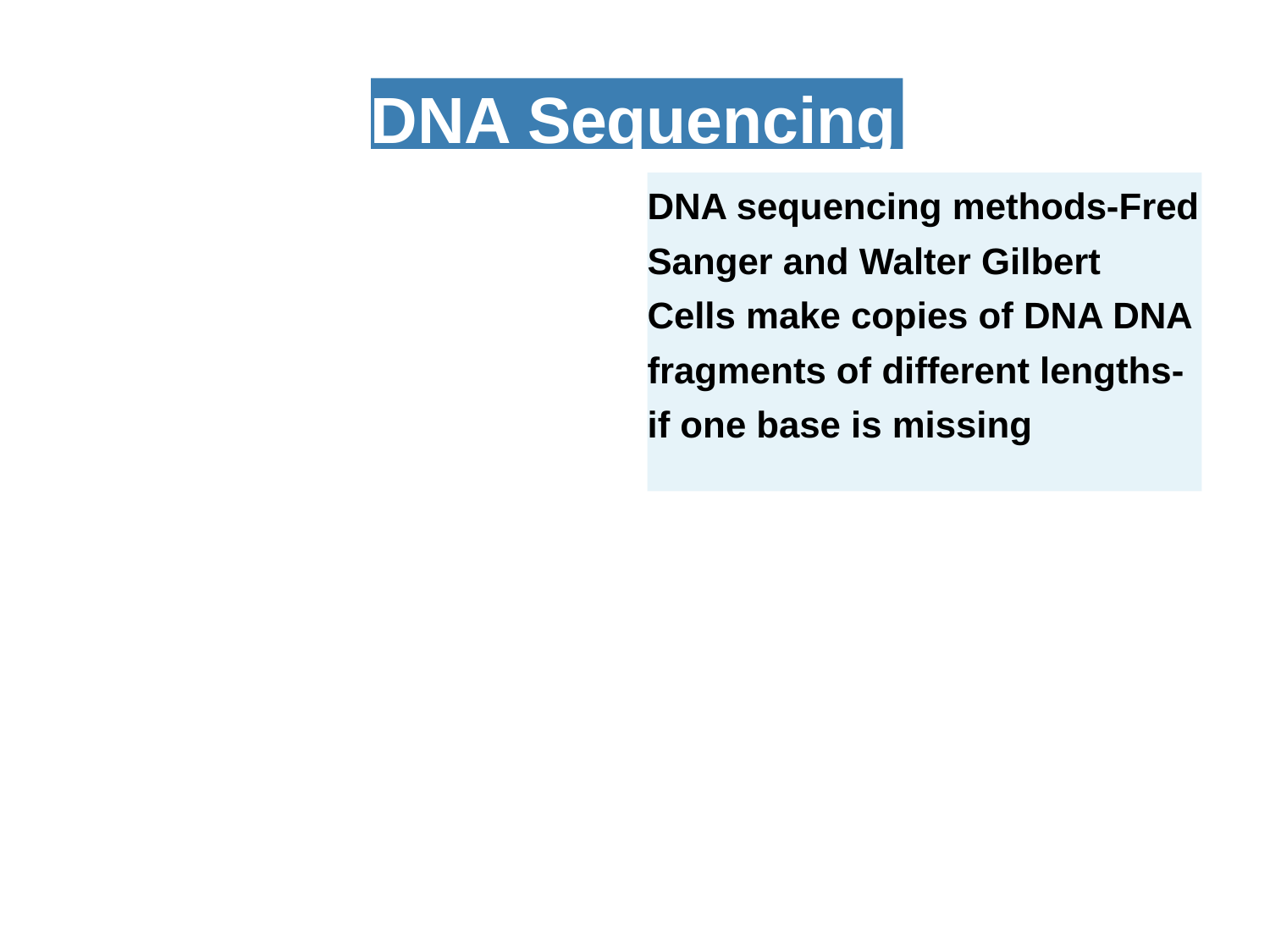

DNA Sequencing
DNA sequencing methods-Fred Sanger and Walter Gilbert
Cells make copies of DNA DNA fragments of different lengths- if one base is missing